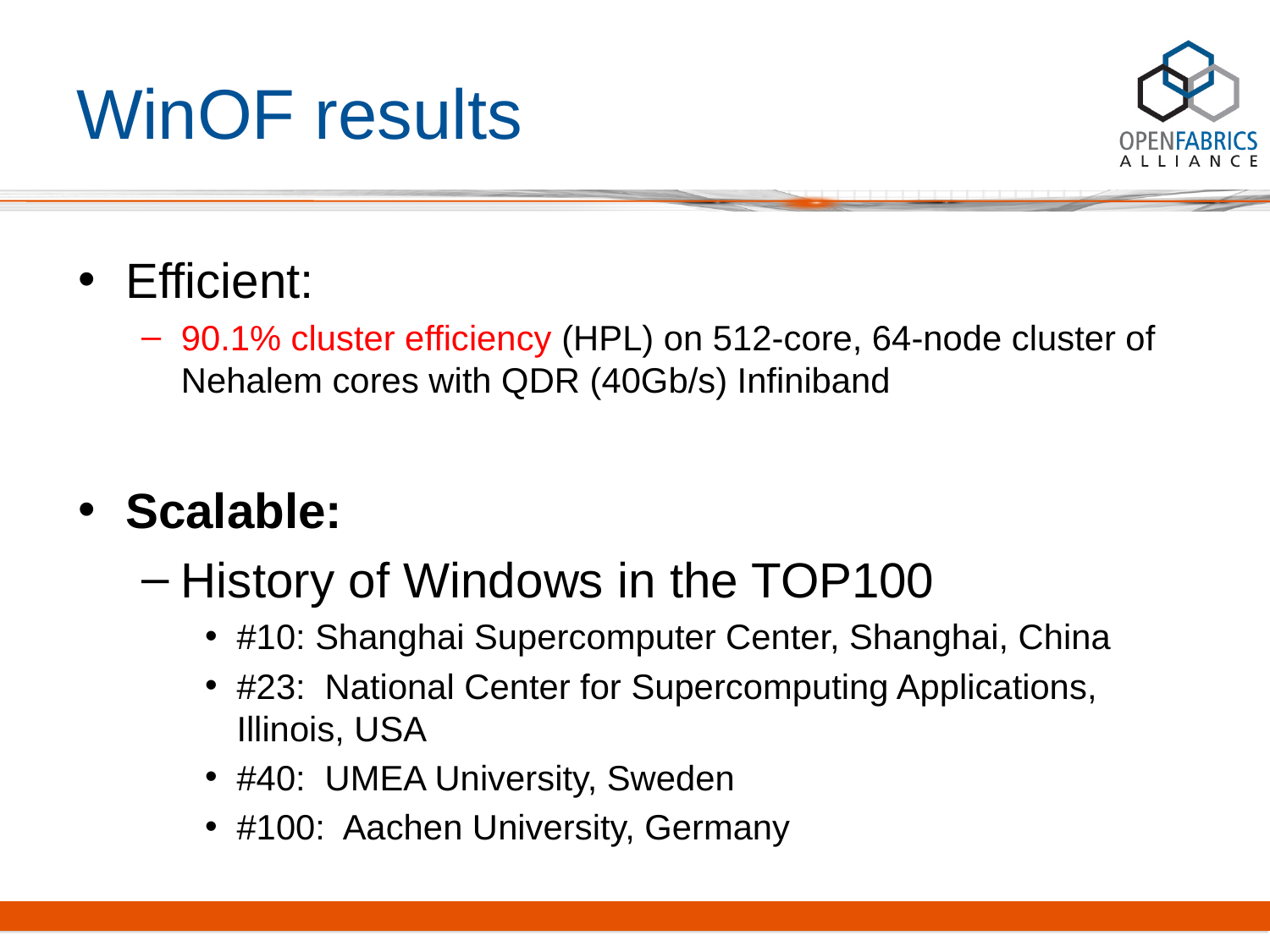

# WinOF results

Efficient:
90.1% cluster efficiency (HPL) on 512-core, 64-node cluster of Nehalem cores with QDR (40Gb/s) Infiniband

Scalable:
History of Windows in the TOP100
#10: Shanghai Supercomputer Center, Shanghai, China
#23:  National Center for Supercomputing Applications, Illinois, USA
#40:  UMEA University, Sweden
#100:  Aachen University, Germany